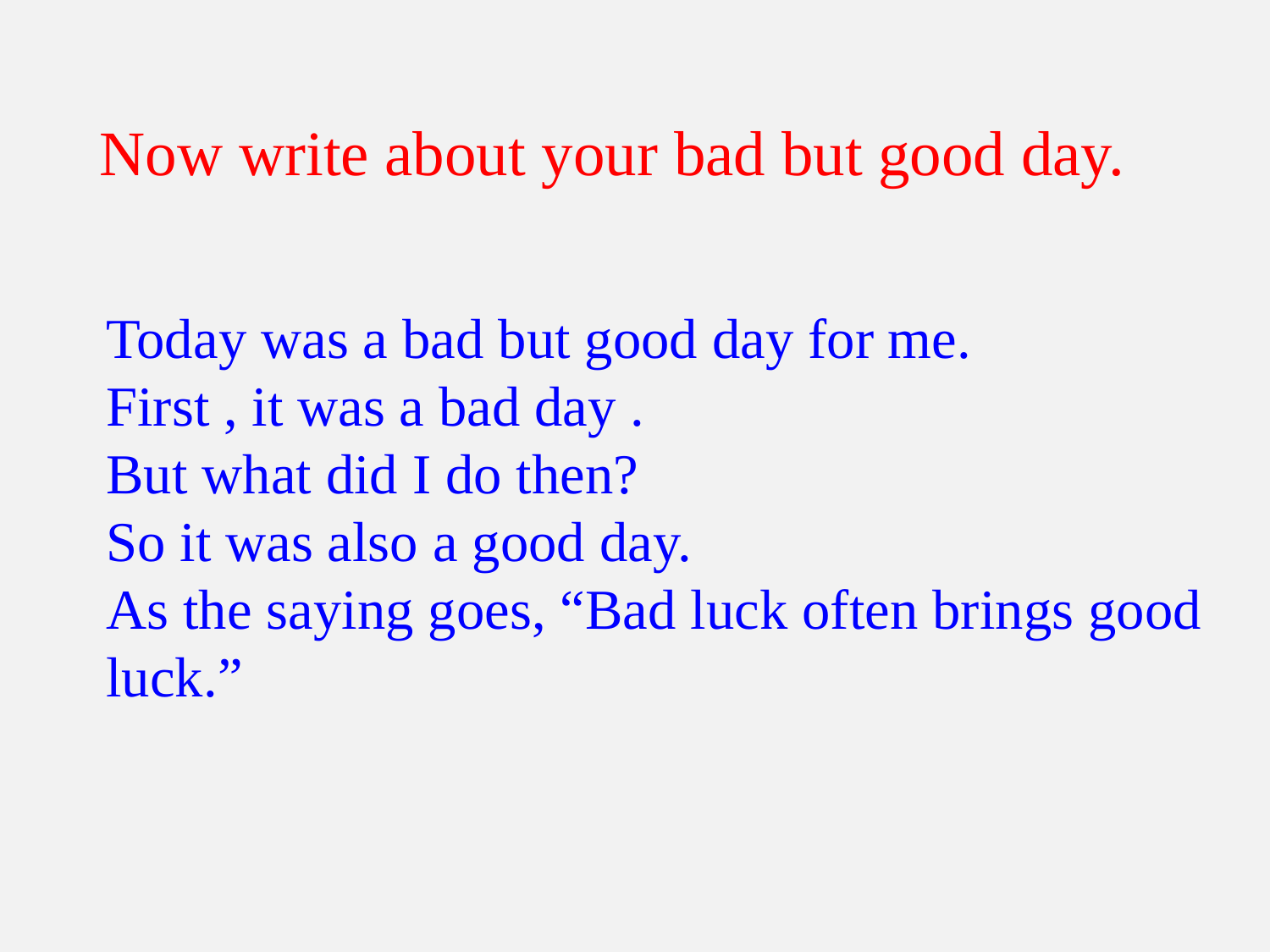

Now write about your bad but good day.
Today was a bad but good day for me.
First , it was a bad day .
But what did I do then?
So it was also a good day.
As the saying goes, “Bad luck often brings good
luck.”